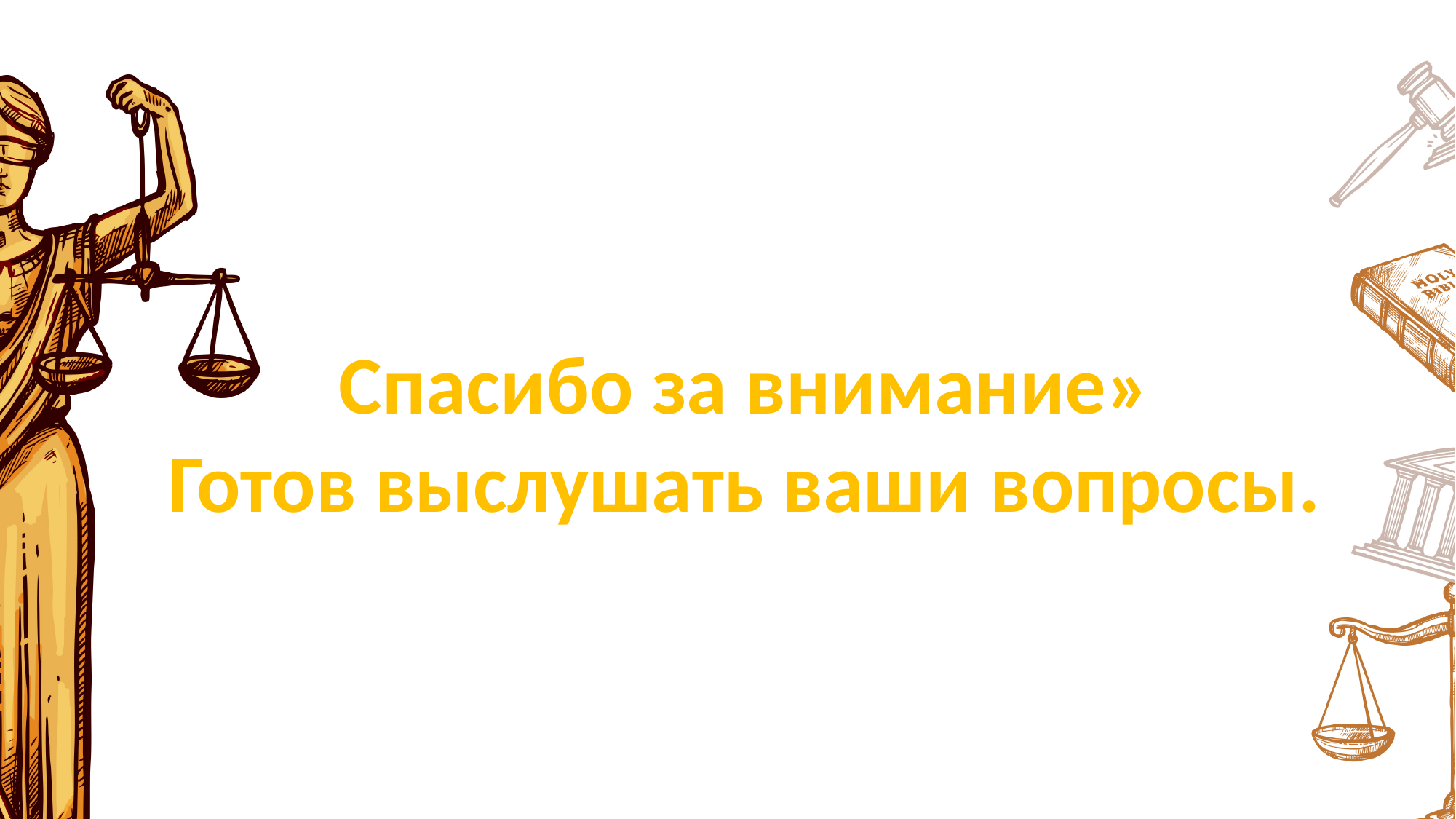

Спасибо за внимание»
Готов выслушать ваши вопросы.